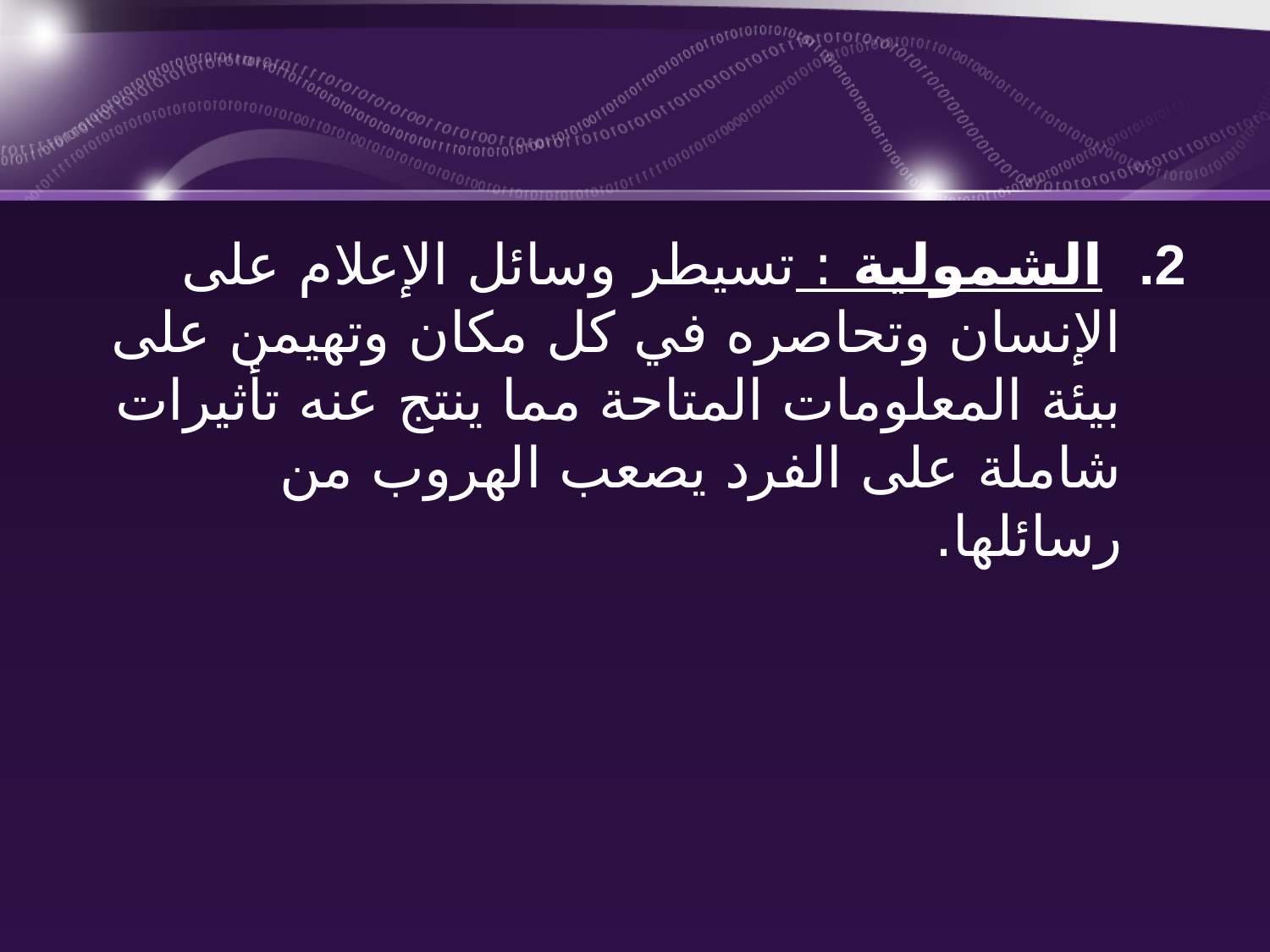

#
 الشمولية : تسيطر وسائل الإعلام على الإنسان وتحاصره في كل مكان وتهيمن على بيئة المعلومات المتاحة مما ينتج عنه تأثيرات شاملة على الفرد يصعب الهروب من رسائلها.